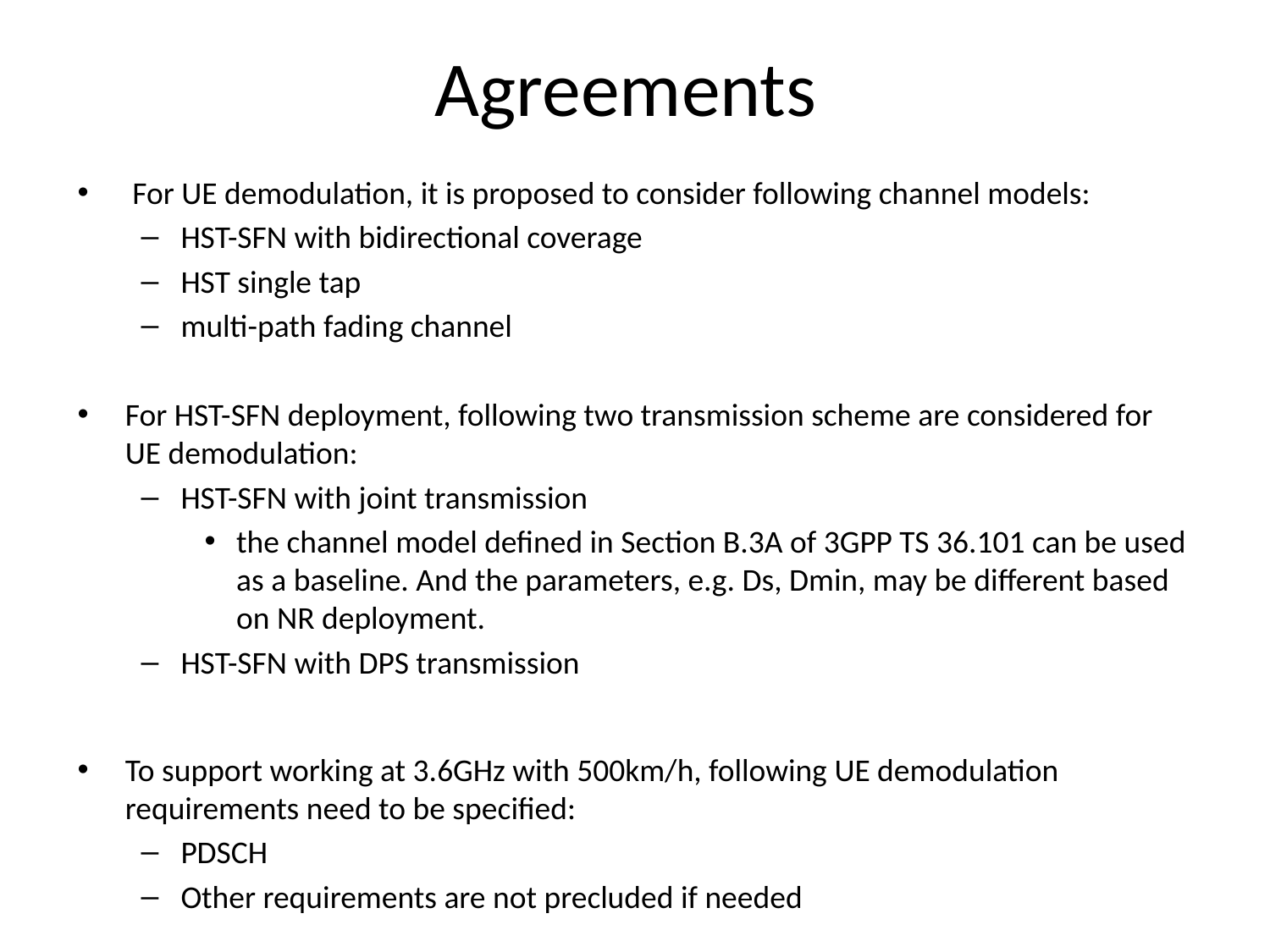

# Agreements
 For UE demodulation, it is proposed to consider following channel models:
HST-SFN with bidirectional coverage
HST single tap
multi-path fading channel

For HST-SFN deployment, following two transmission scheme are considered for UE demodulation:
HST-SFN with joint transmission
the channel model defined in Section B.3A of 3GPP TS 36.101 can be used as a baseline. And the parameters, e.g. Ds, Dmin, may be different based on NR deployment.
HST-SFN with DPS transmission

To support working at 3.6GHz with 500km/h, following UE demodulation requirements need to be specified:
PDSCH
Other requirements are not precluded if needed